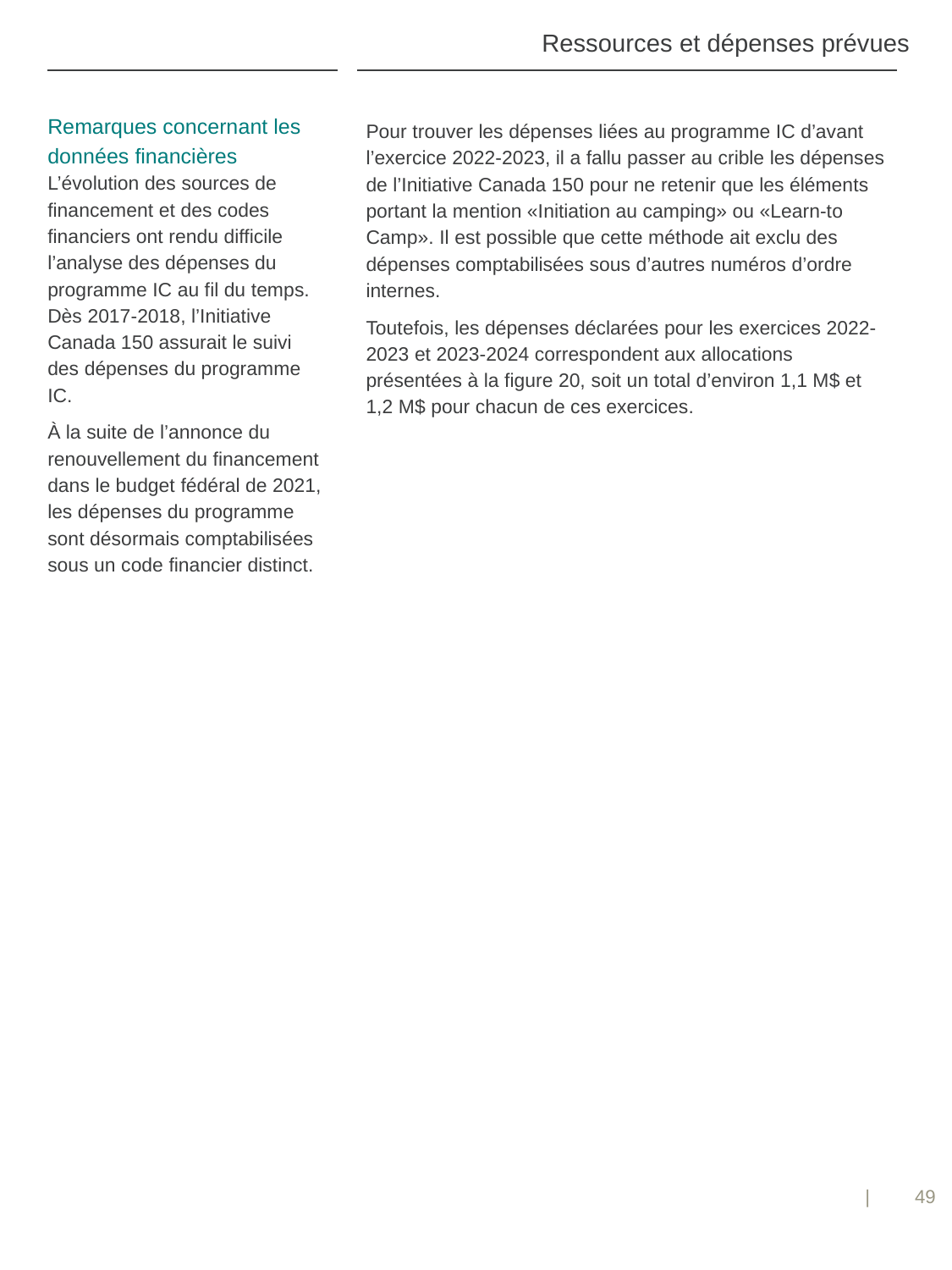

# Ressources et dépenses prévues
Pour trouver les dépenses liées au programme IC d’avant l’exercice 2022-2023, il a fallu passer au crible les dépenses de l’Initiative Canada 150 pour ne retenir que les éléments portant la mention «Initiation au camping» ou «Learn-to Camp». Il est possible que cette méthode ait exclu des dépenses comptabilisées sous d’autres numéros d’ordre internes.
Toutefois, les dépenses déclarées pour les exercices 2022-2023 et 2023-2024 correspondent aux allocations présentées à la figure 20, soit un total d’environ 1,1 M$ et 1,2 M$ pour chacun de ces exercices.
Remarques concernant les données financières
L’évolution des sources de financement et des codes financiers ont rendu difficile l’analyse des dépenses du programme IC au fil du temps. Dès 2017-2018, l’Initiative Canada 150 assurait le suivi des dépenses du programme IC.
À la suite de l’annonce du renouvellement du financement dans le budget fédéral de 2021, les dépenses du programme sont désormais comptabilisées sous un code financier distinct.